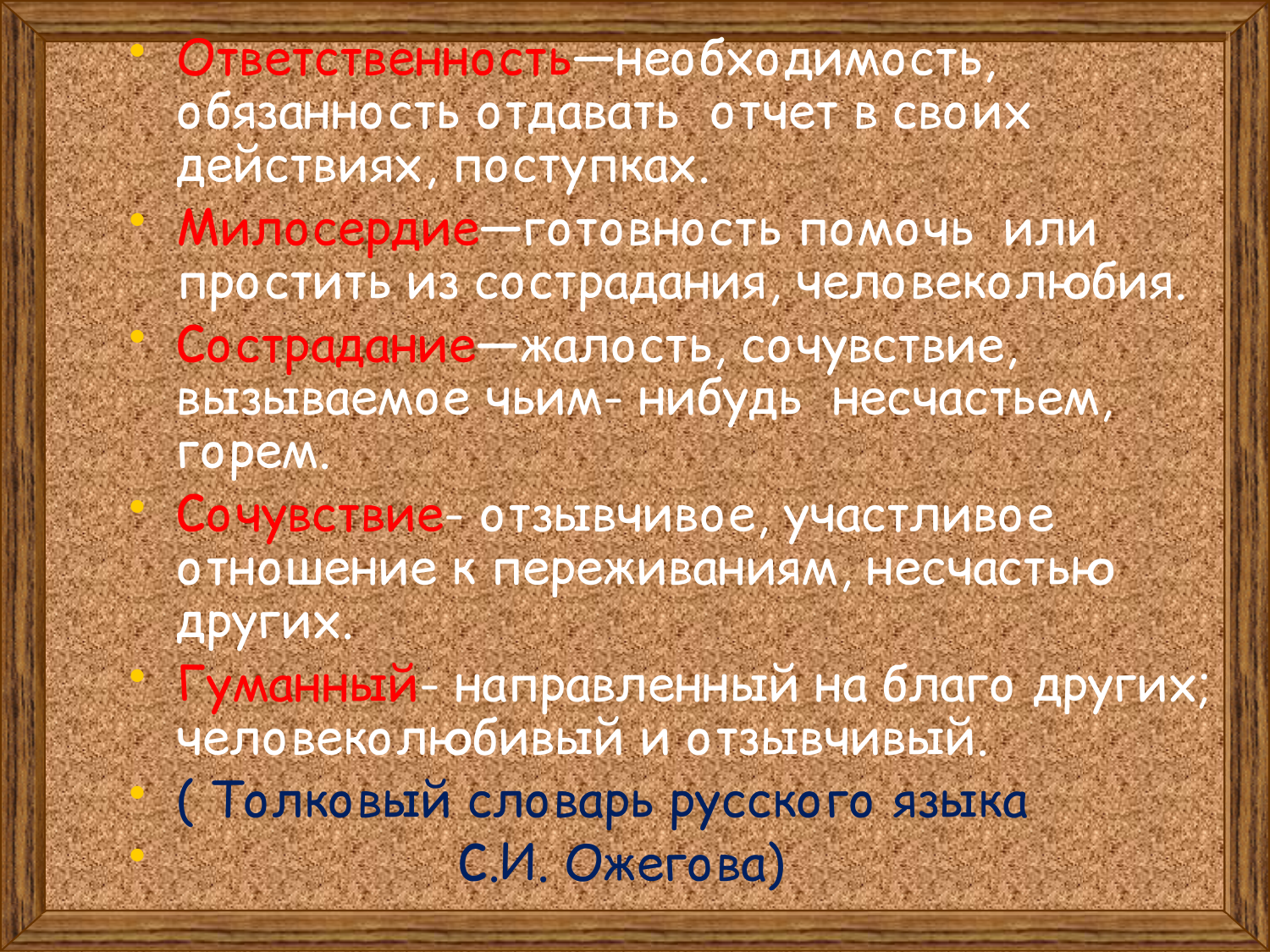

Ответственность—необходимость, обязанность отдавать  отчет в своих действиях, поступках.
Милосердие—готовность помочь  или простить из сострадания, человеколюбия.
Сострадание—жалость, сочувствие, вызываемое чьим- нибудь  несчастьем, горем.
Сочувствие- отзывчивое, участливое отношение к переживаниям, несчастью других.
Гуманный- направленный на благо других; человеколюбивый и отзывчивый.
( Толковый словарь русского языка
                   С.И. Ожегова)